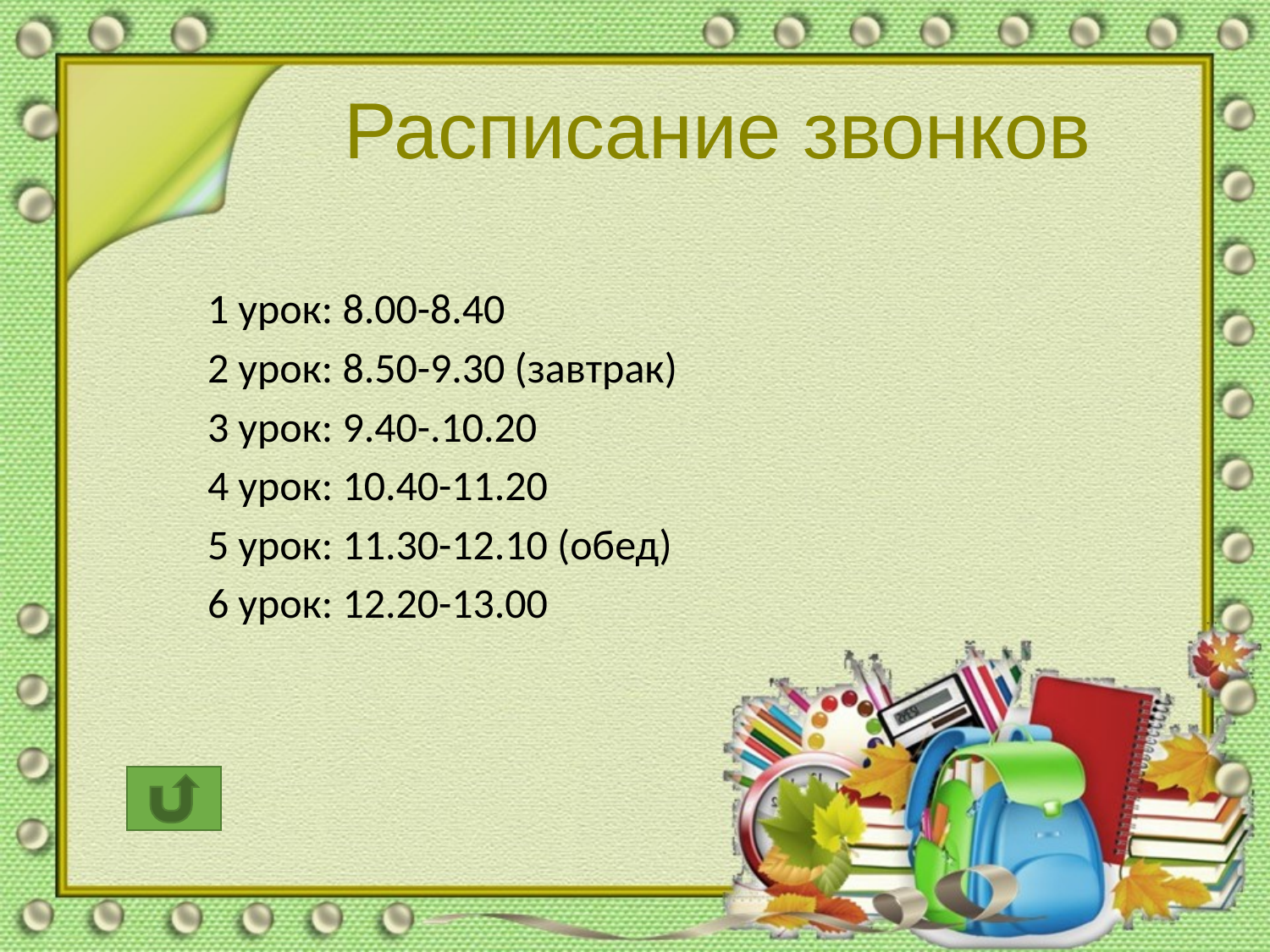

# Расписание звонков
1 урок: 8.00-8.40
2 урок: 8.50-9.30 (завтрак)
3 урок: 9.40-.10.20
4 урок: 10.40-11.20
5 урок: 11.30-12.10 (обед)
6 урок: 12.20-13.00